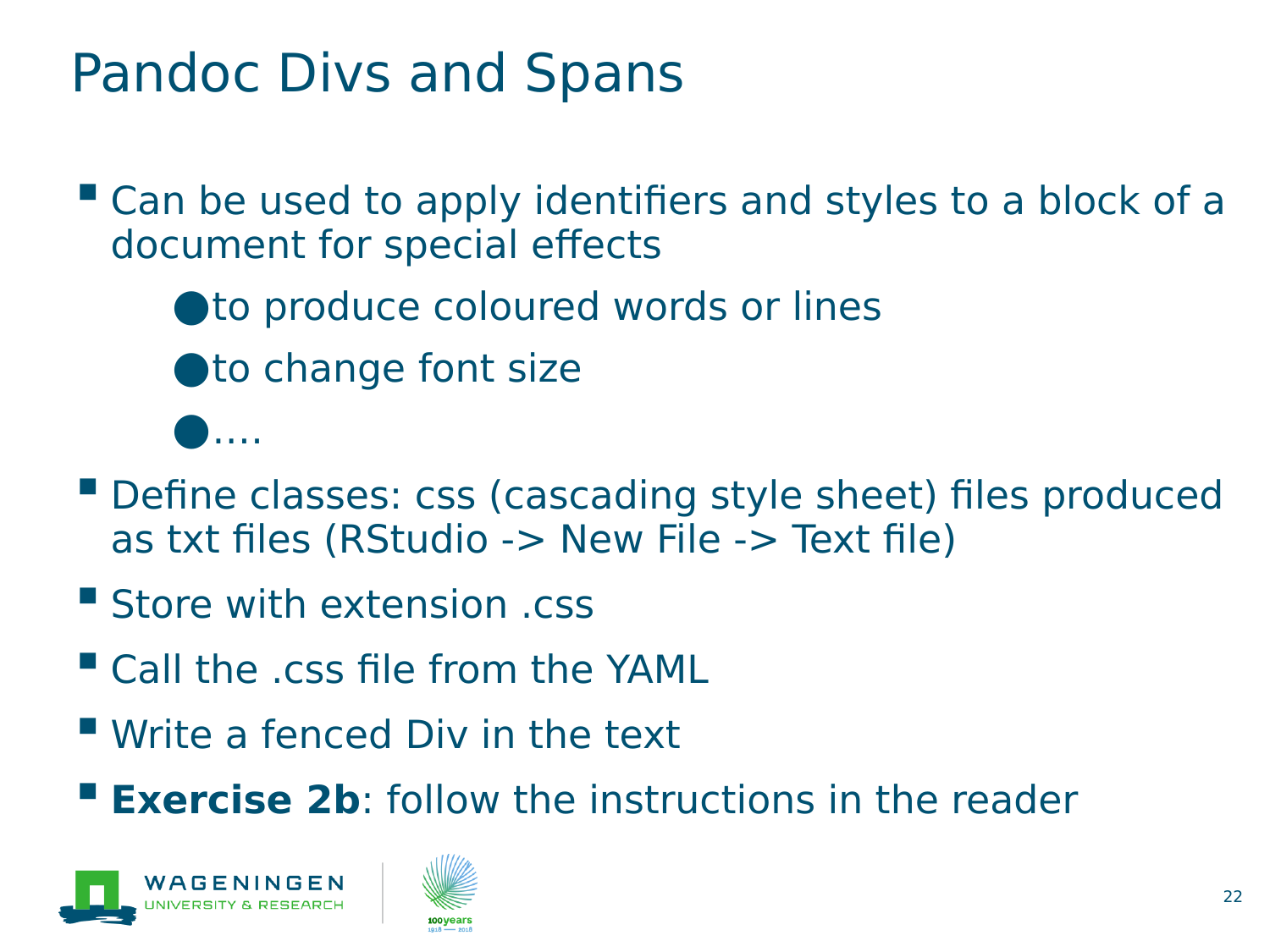

# Pandoc Divs and Spans
Can be used to apply identifiers and styles to a block of a document for special effects
to produce coloured words or lines
to change font size
….
Define classes: css (cascading style sheet) files produced as txt files (RStudio -> New File -> Text file)
Store with extension .css
Call the .css file from the YAML
Write a fenced Div in the text
Exercise 2b: follow the instructions in the reader
22